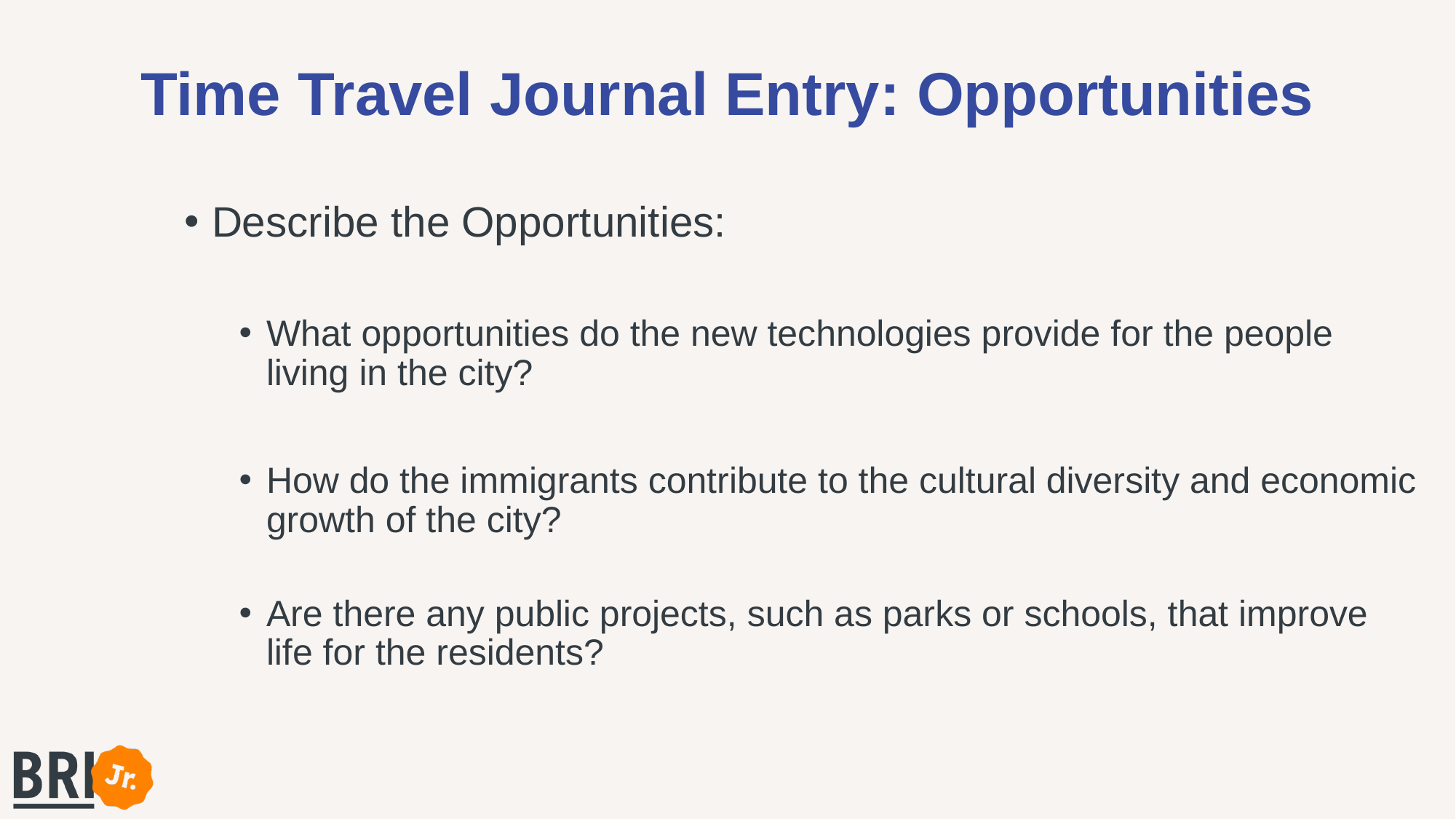

# Time Travel Journal Entry: Opportunities
Describe the Opportunities:

What opportunities do the new technologies provide for the people living in the city?

How do the immigrants contribute to the cultural diversity and economic growth of the city?

Are there any public projects, such as parks or schools, that improve life for the residents?